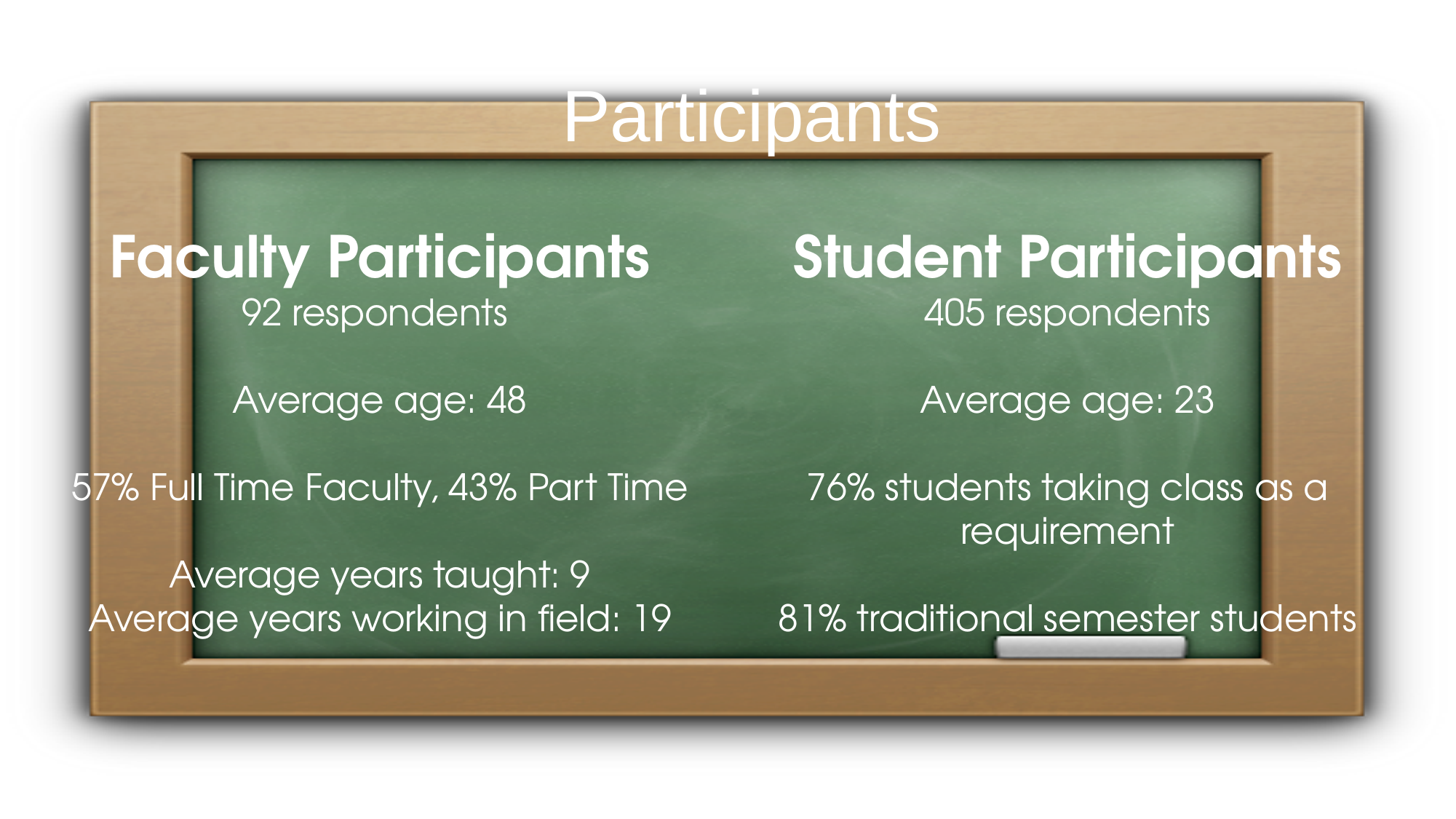

# Participants
Student Participants
405 respondents

Average age: 23

76% students taking class as a requirement

81% traditional semester students

Faculty Participants
92 respondents

Average age: 48

57% Full Time Faculty, 43% Part Time

Average years taught: 9
Average years working in field: 19